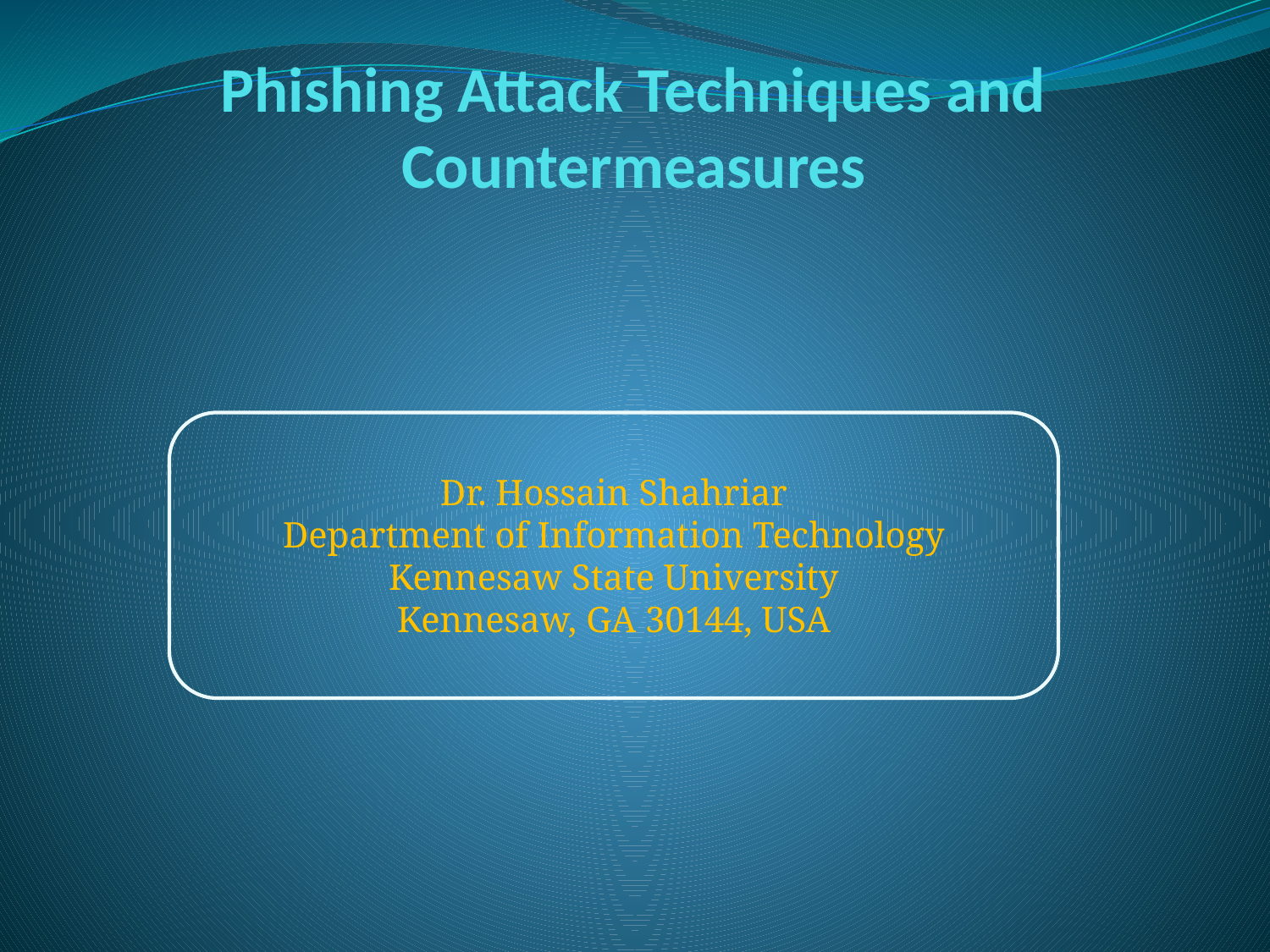

# Phishing Attack Techniques and Countermeasures

Dr. Hossain Shahriar
Department of Information Technology
Kennesaw State University
Kennesaw, GA 30144, USA